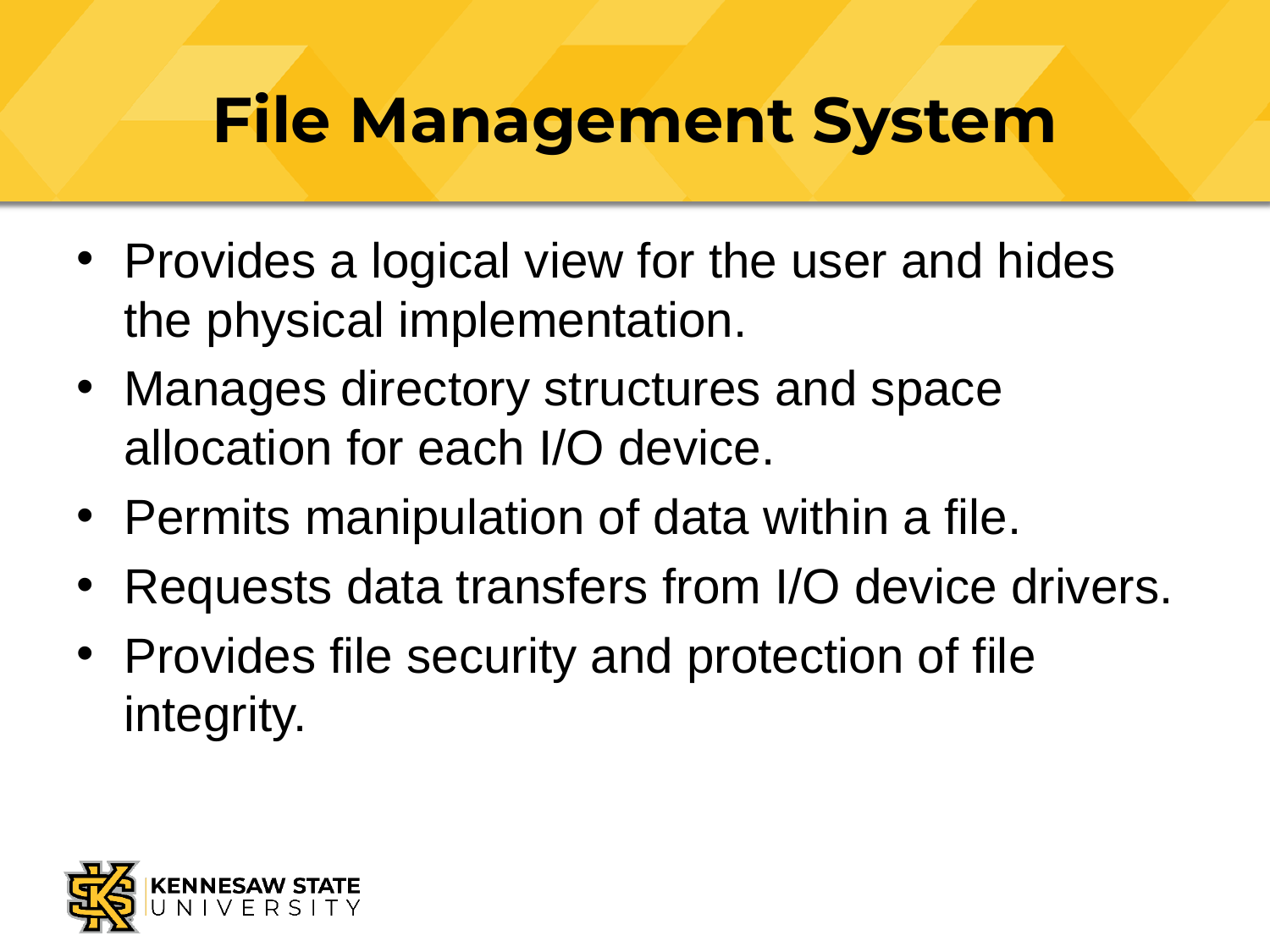

# File Management System
Provides a logical view for the user and hides the physical implementation.
Manages directory structures and space allocation for each I/O device.
Permits manipulation of data within a file.
Requests data transfers from I/O device drivers.
Provides file security and protection of file integrity.